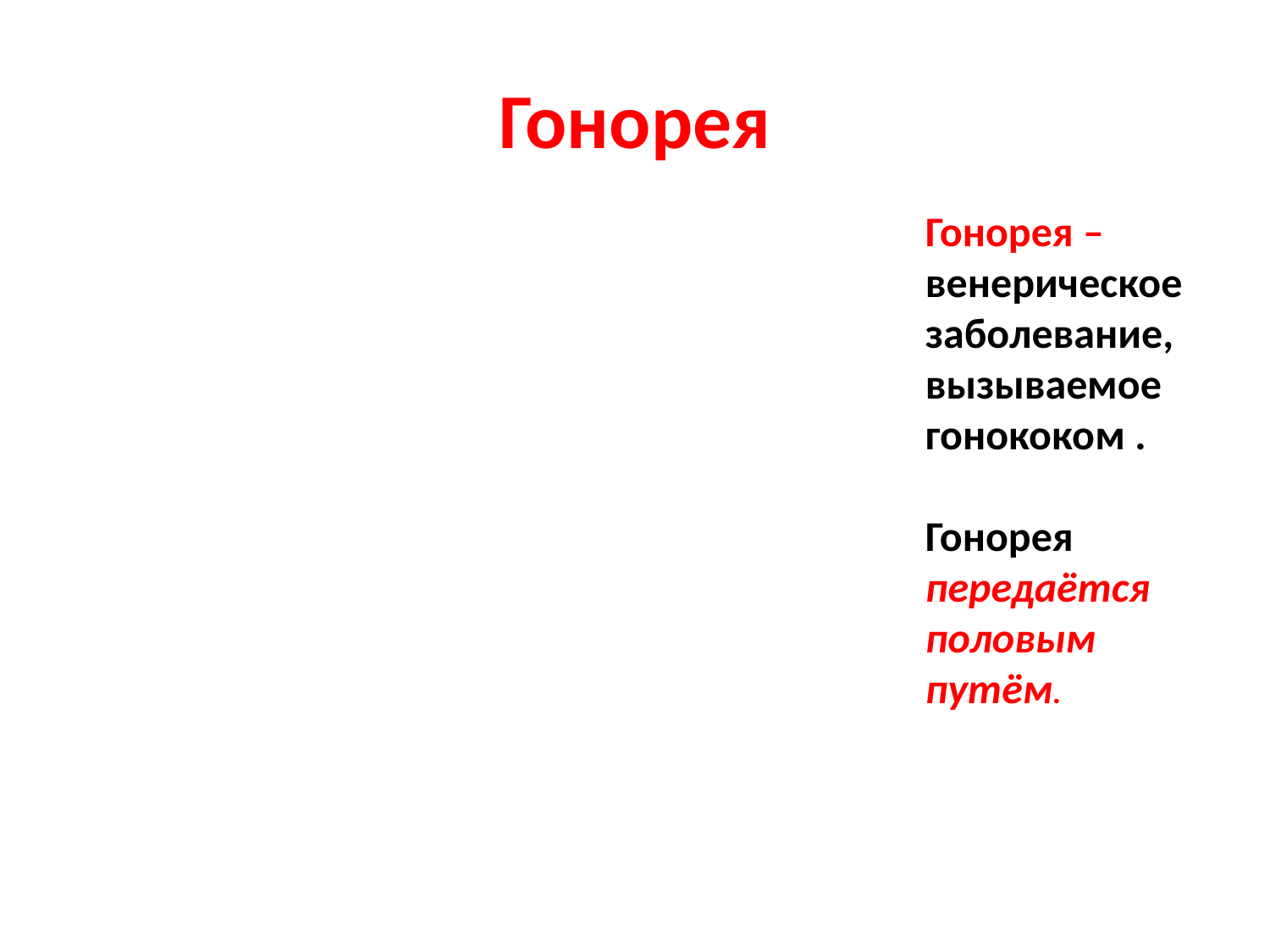

# Гонорея
Гонорея – венерическое заболевание, вызываемое гонококом .

Гонорея передаётся половым путём.